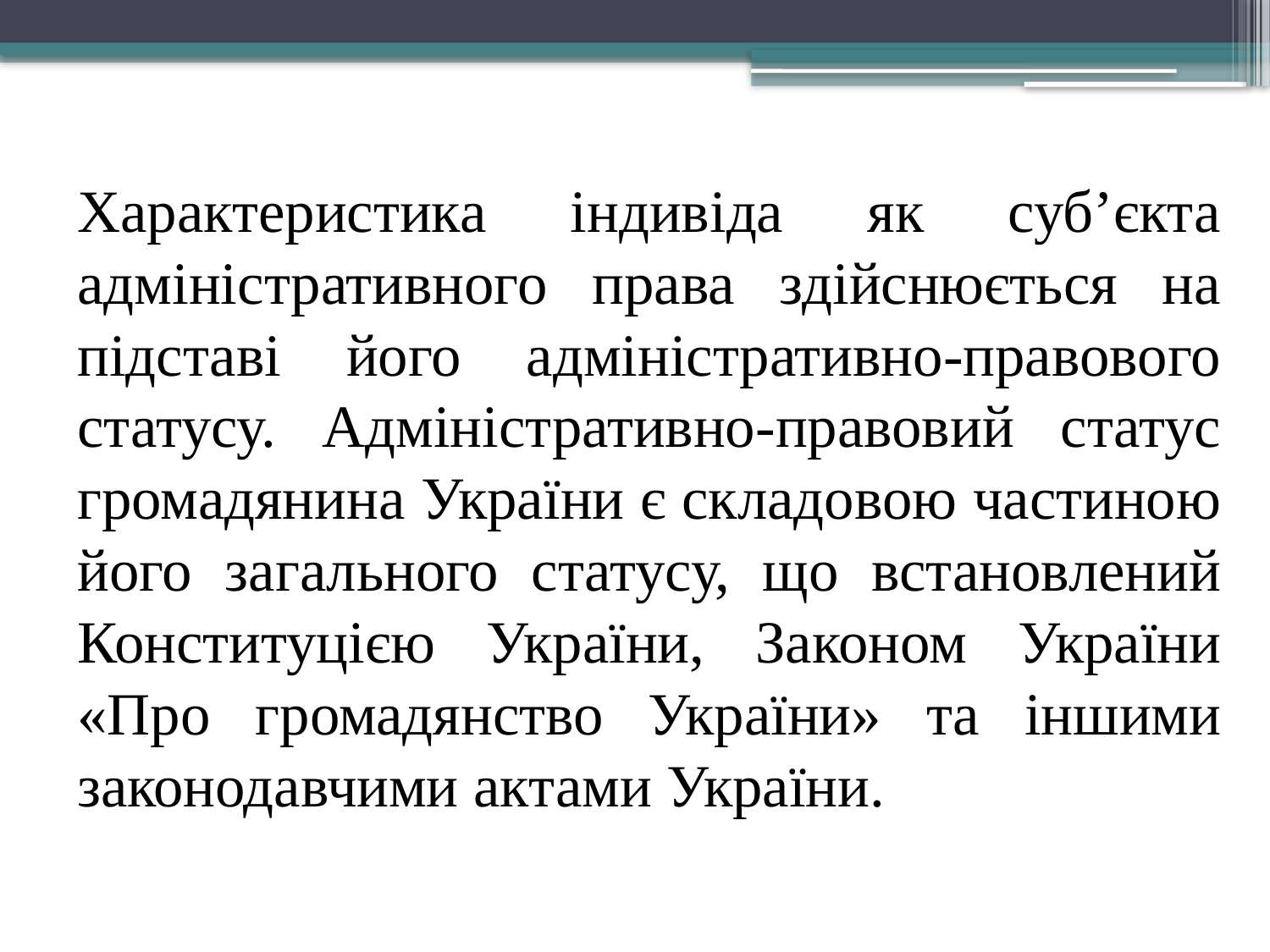

Характеристика індивіда як субʼєкта адміністративного права здійснюється на підставі його адміністративно-правового статусу. Адміністративно-правовий статус громадянина України є складовою частиною його загального статусу, що встановлений Конституцією України, Законом України «Про громадянство України» та іншими законодавчими актами України.